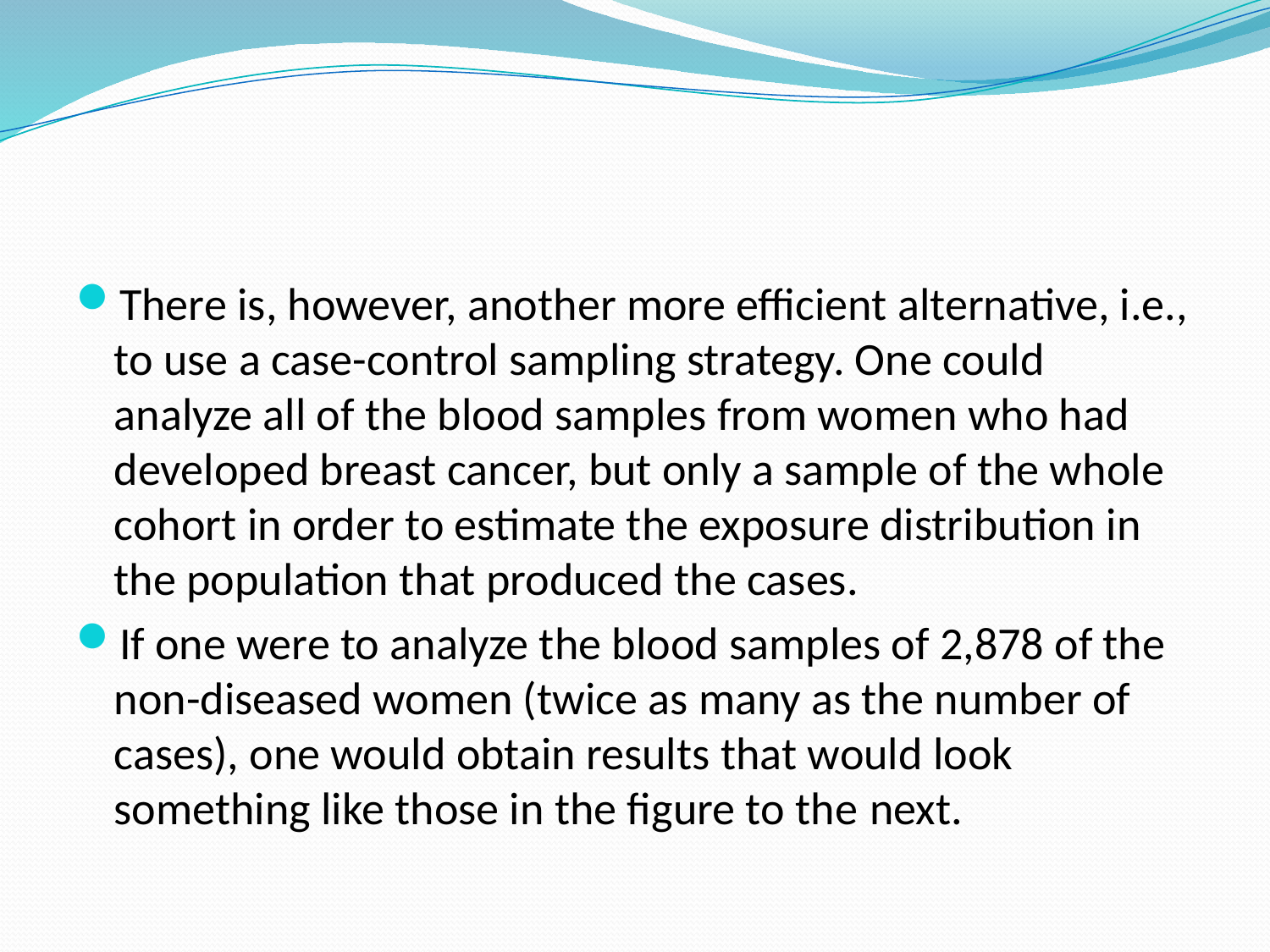

#
There is, however, another more efficient alternative, i.e., to use a case-control sampling strategy. One could analyze all of the blood samples from women who had developed breast cancer, but only a sample of the whole cohort in order to estimate the exposure distribution in the population that produced the cases.
If one were to analyze the blood samples of 2,878 of the non-diseased women (twice as many as the number of cases), one would obtain results that would look something like those in the figure to the next.